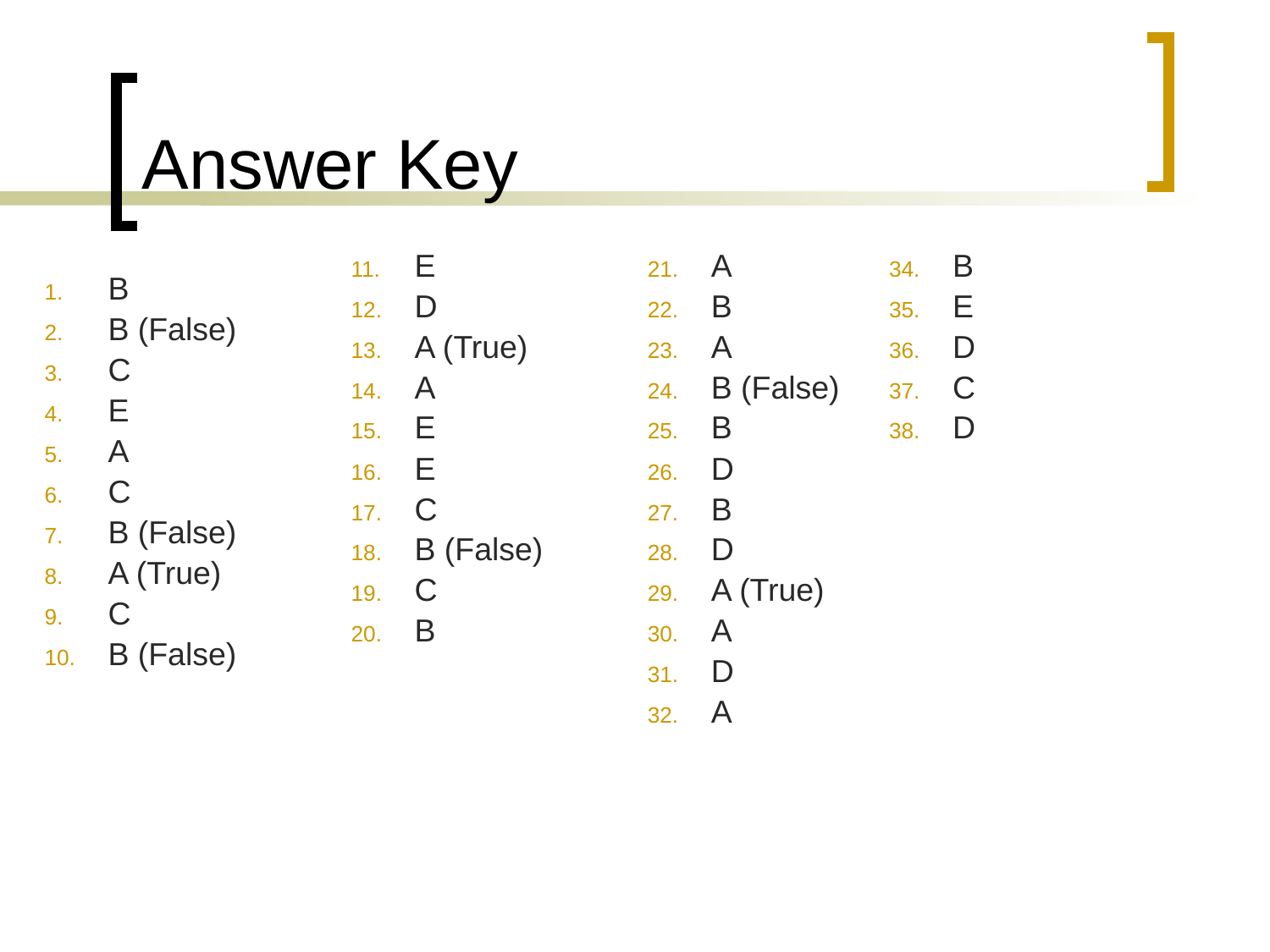

# Answer Key

B
B (False)
C
E
A
C
B (False)
A (True)
C
B (False)

E
D
A (True)
A
E
E
C
B (False)
C
B

A
B
A
B (False)
B
D
B
D
A (True)
A
D
A

E
B
E
D
C
D